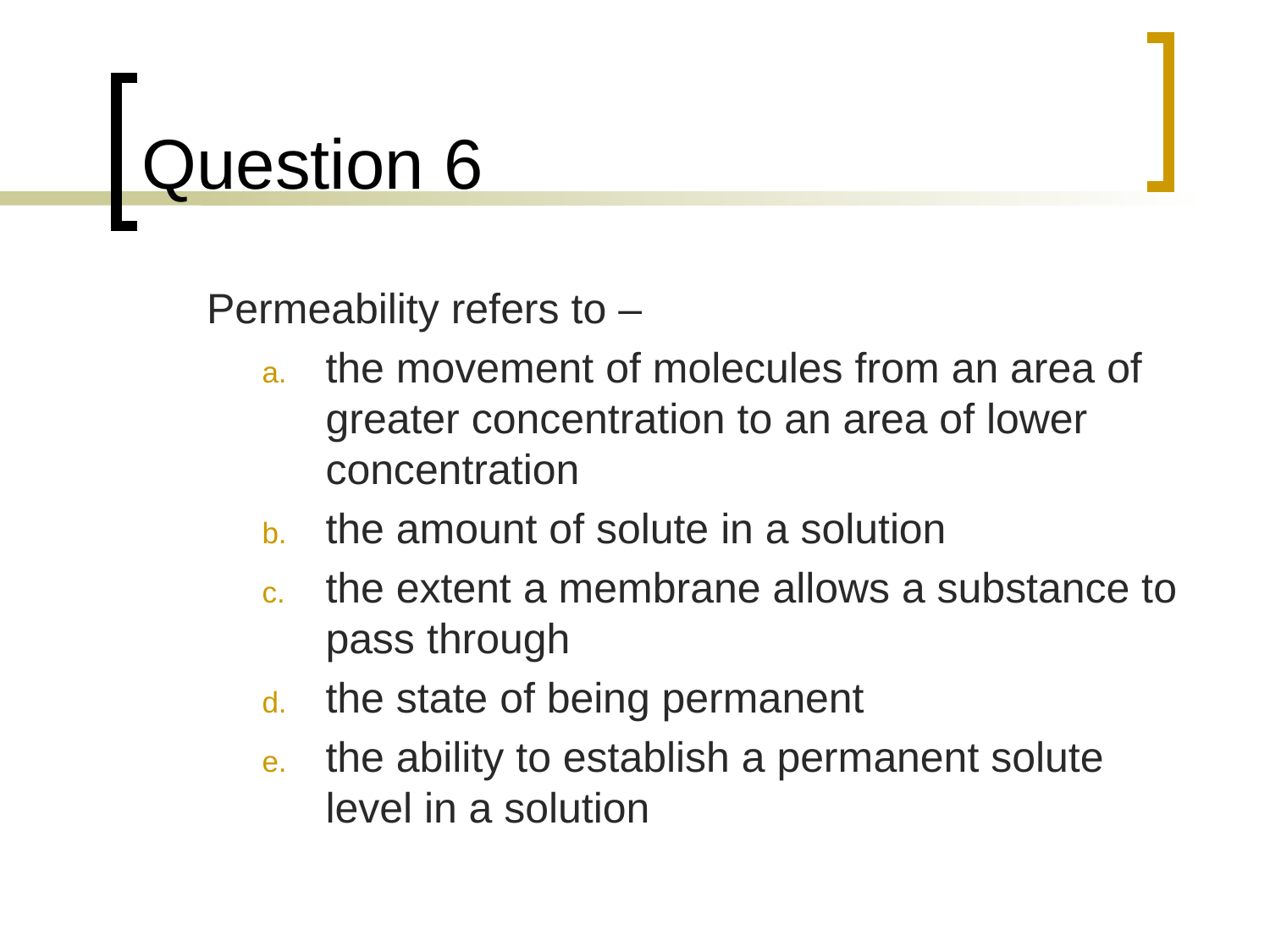

# Question 6
	Permeability refers to –
the movement of molecules from an area of greater concentration to an area of lower concentration
the amount of solute in a solution
the extent a membrane allows a substance to pass through
the state of being permanent
the ability to establish a permanent solute level in a solution